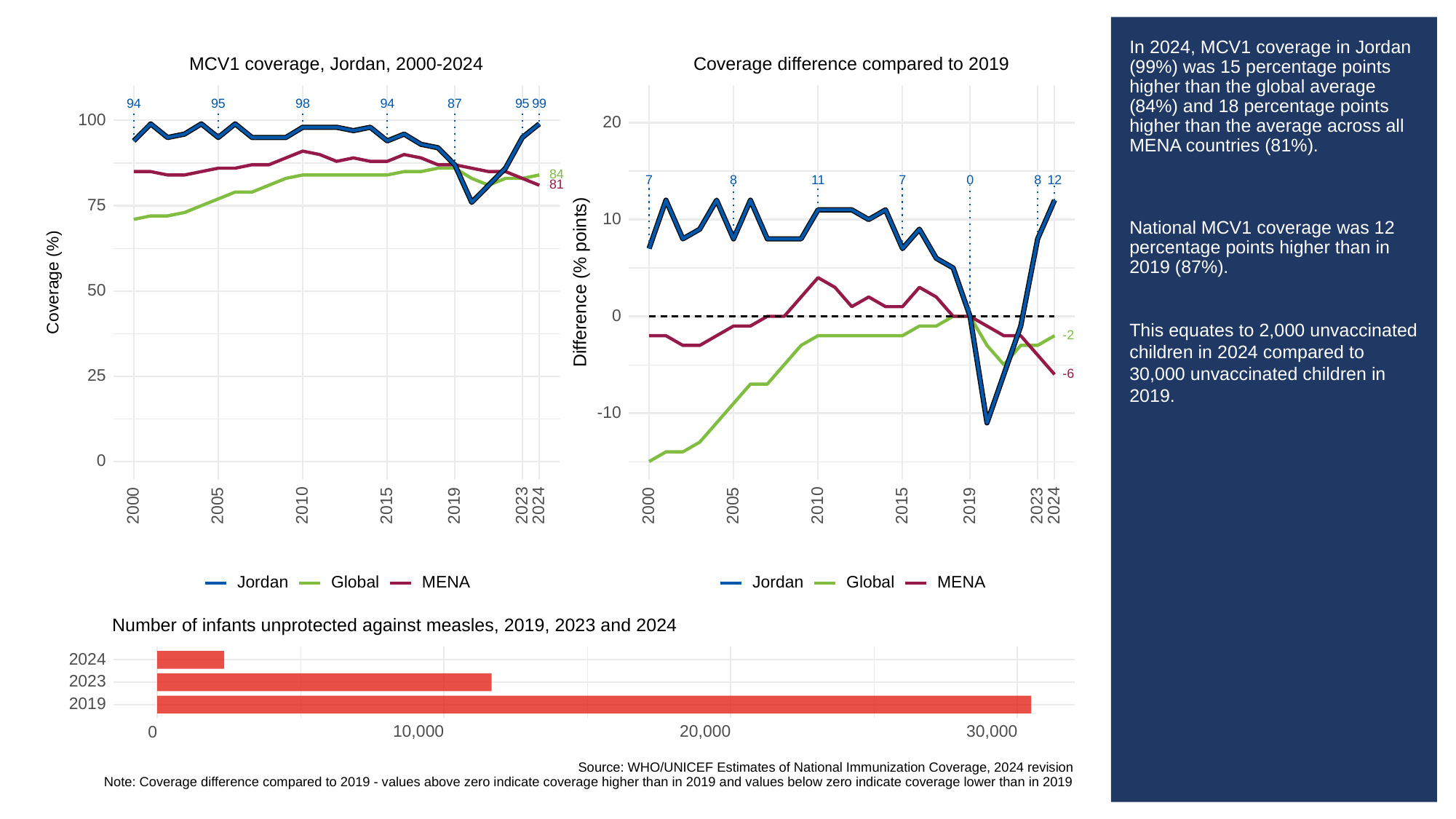

# In 2024, MCV1 coverage in Jordan (99%) was 15 percentage points higher than the global average (84%) and 18 percentage points higher than the average across all MENA countries (81%).

National MCV1 coverage was 12 percentage points higher than in 2019 (87%).

This equates to 2,000 unvaccinated children in 2024 compared to 30,000 unvaccinated children in 2019.

MCV1 coverage, Jordan, 2000-2024
Coverage difference compared to 2019

94
95
98
94
87
95
99

100
20

84

8
0
8
11
12
7
7
81

75

10

Difference (% points)
Coverage (%)

50

0

-2

-6
25

-10

0

2023
2023
2000
2005
2010
2015
2019
2024
2000
2005
2010
2015
2019
2024
Global
Global
Jordan
Jordan
MENA
MENA

Number of infants unprotected against measles, 2019, 2023 and 2024

2024

2023

2019

10,000
20,000
30,000
0
Source: WHO/UNICEF Estimates of National Immunization Coverage, 2024 revision
Note: Coverage difference compared to 2019 - values above zero indicate coverage higher than in 2019 and values below zero indicate coverage lower than in 2019